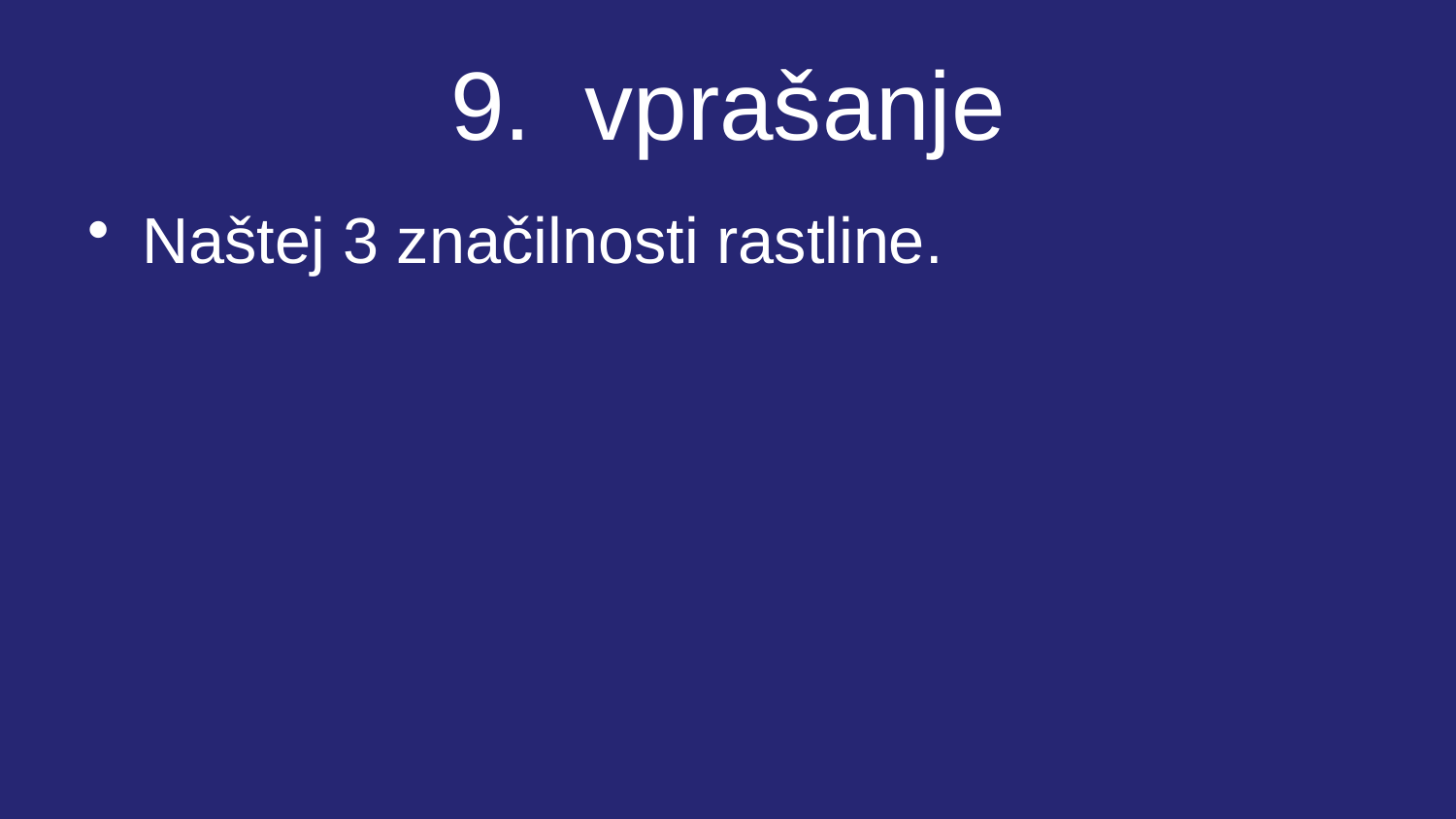

# 9.  vprašanje
Naštej 3 značilnosti rastline.